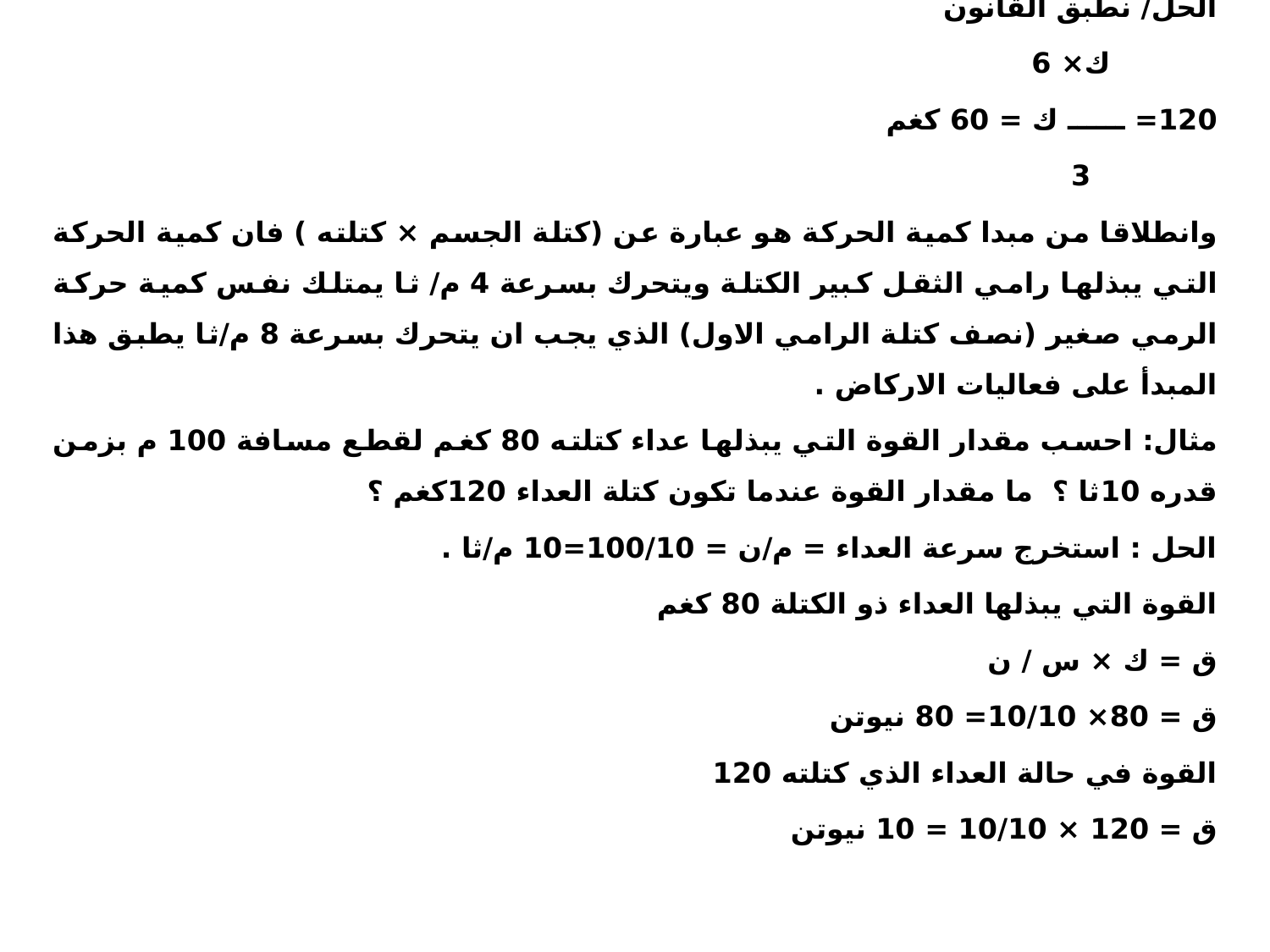

مثال : جسم اثرت فيه قوة مقدارها 120نت اكسبته سرعة مقدرها 6 م/ثا ولفترة زمنية 3ثانية ، ما هو مقدار كتلة ذلك الجسم .
الحل/ نطبق القانون
           ك× 6
120= ــــــ ك = 60 كغم
             3
وانطلاقا من مبدا كمية الحركة هو عبارة عن (كتلة الجسم × كتلته ) فان كمية الحركة التي يبذلها رامي الثقل كبير الكتلة ويتحرك بسرعة 4 م/ ثا يمتلك نفس كمية حركة الرمي صغير (نصف كتلة الرامي الاول) الذي يجب ان يتحرك بسرعة 8 م/ثا يطبق هذا المبدأ على فعاليات الاركاض .
مثال: احسب مقدار القوة التي يبذلها عداء كتلته 80 كغم لقطع مسافة 100 م بزمن قدره 10ثا ؟  ما مقدار القوة عندما تكون كتلة العداء 120كغم ؟
الحل : استخرج سرعة العداء = م/ن = 100/10=10 م/ثا .
القوة التي يبذلها العداء ذو الكتلة 80 كغم
ق = ك × س / ن
ق = 80× 10/10= 80 نيوتن
القوة في حالة العداء الذي كتلته 120
ق = 120 × 10/10 = 10 نيوتن